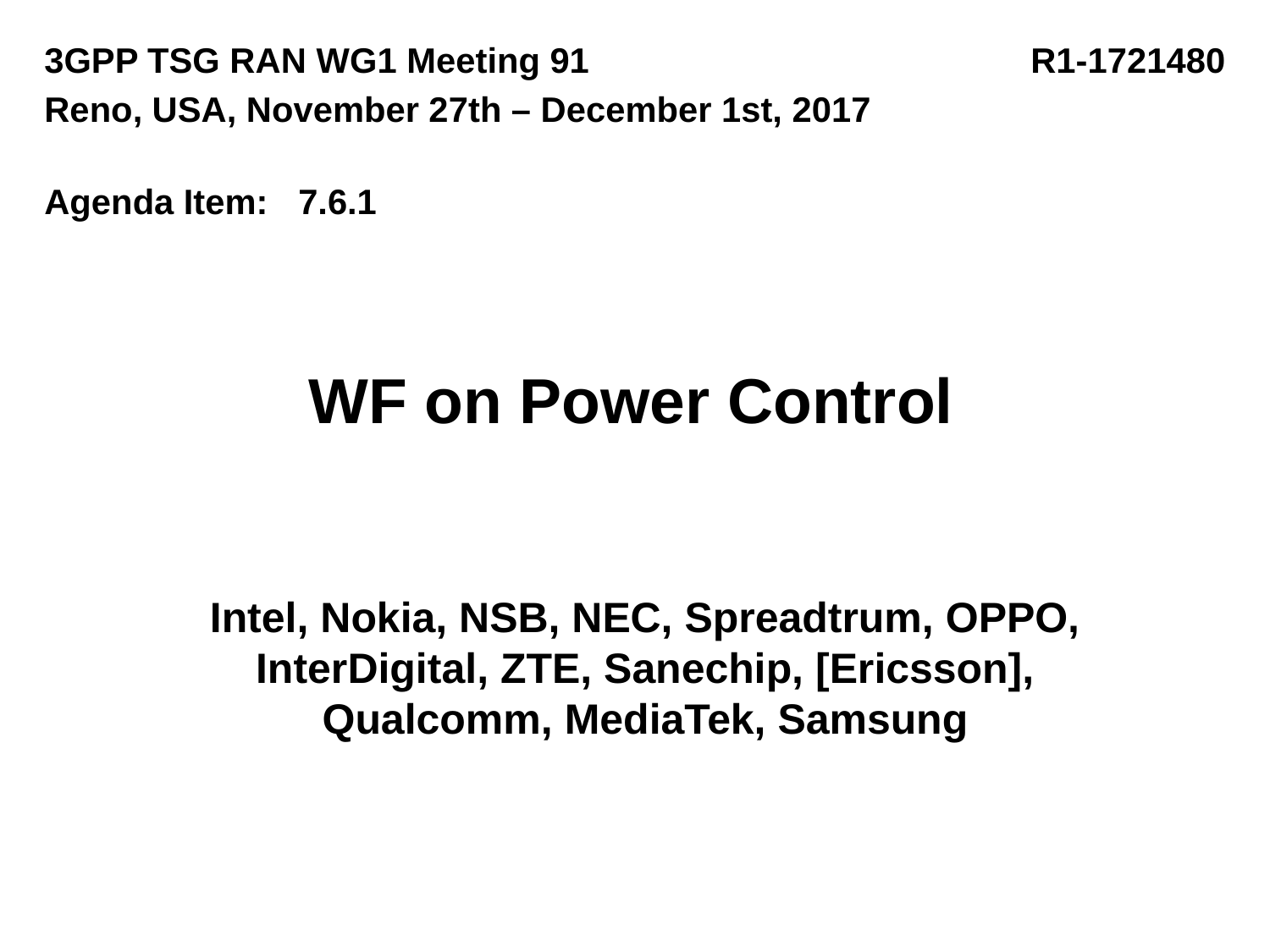

3GPP TSG RAN WG1 Meeting 91 			          R1-1721480
Reno, USA, November 27th – December 1st, 2017

Agenda Item:	7.6.1

# WF on Power Control
Intel, Nokia, NSB, NEC, Spreadtrum, OPPO, InterDigital, ZTE, Sanechip, [Ericsson], Qualcomm, MediaTek, Samsung